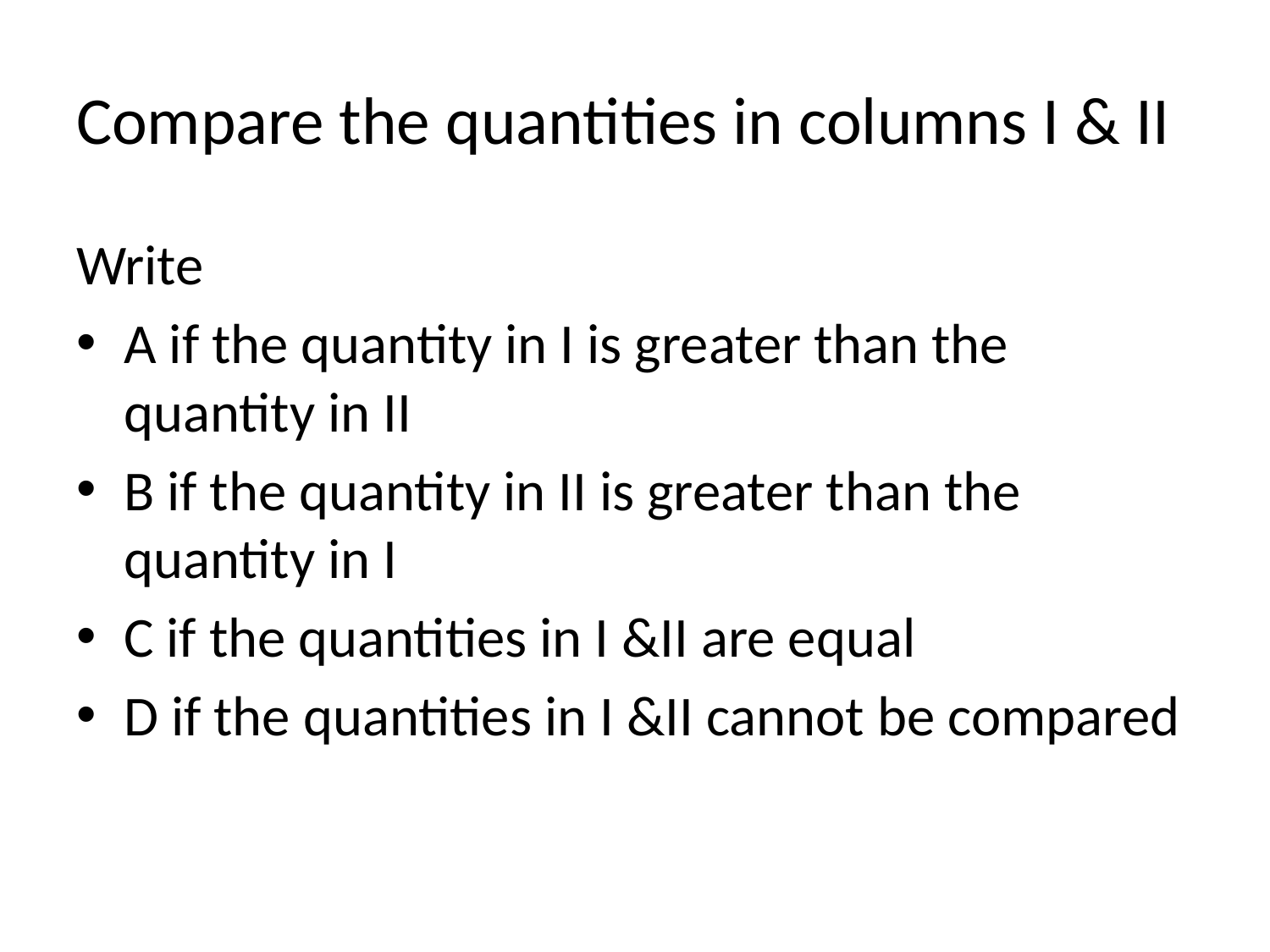

# Compare the quantities in columns I & II
Write
A if the quantity in I is greater than the quantity in II
B if the quantity in II is greater than the quantity in I
C if the quantities in I &II are equal
D if the quantities in I &II cannot be compared